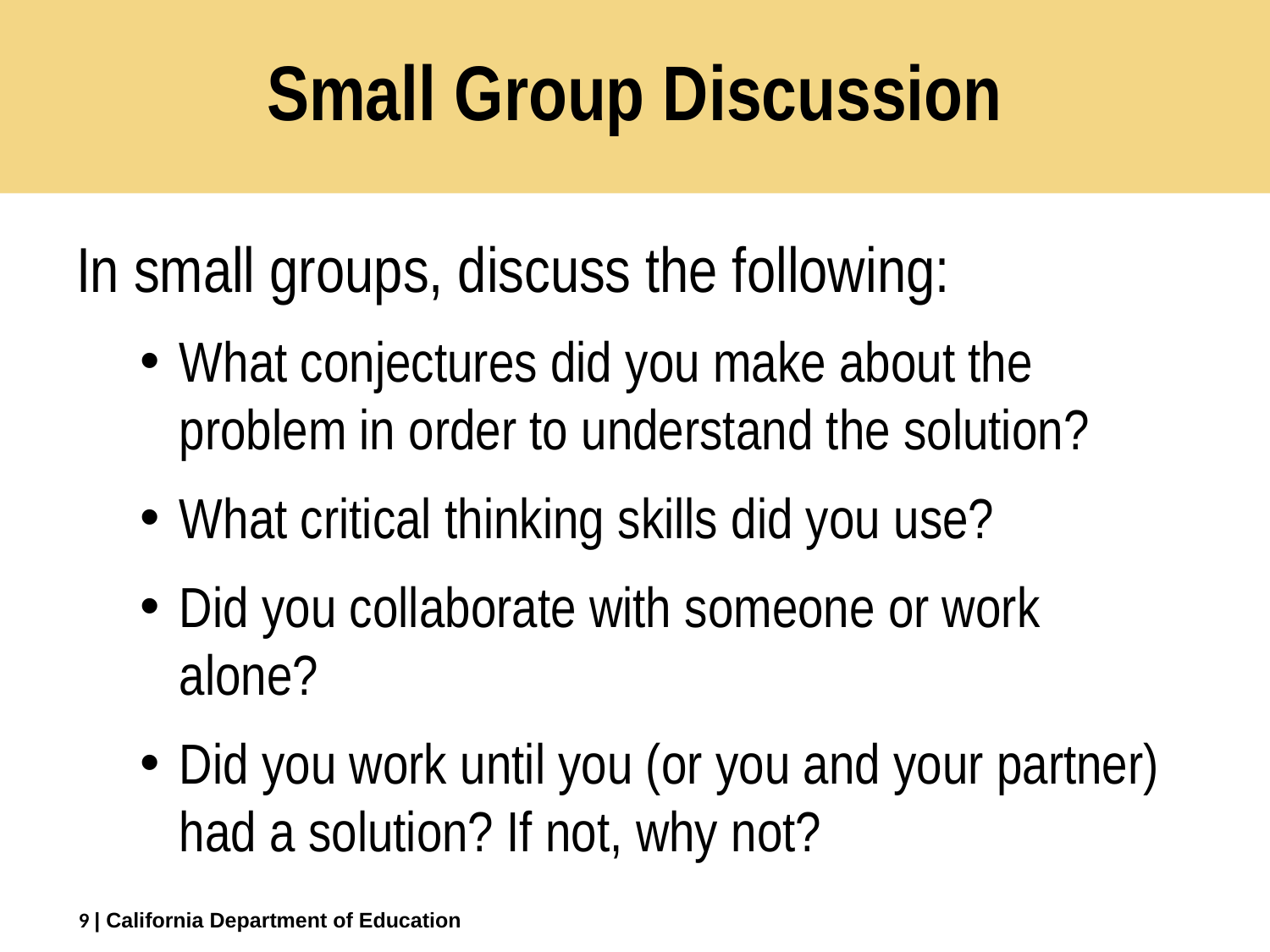

# Small Group Discussion
In small groups, discuss the following:
What conjectures did you make about the problem in order to understand the solution?
What critical thinking skills did you use?
Did you collaborate with someone or work alone?
Did you work until you (or you and your partner) had a solution? If not, why not?

9
| California Department of Education